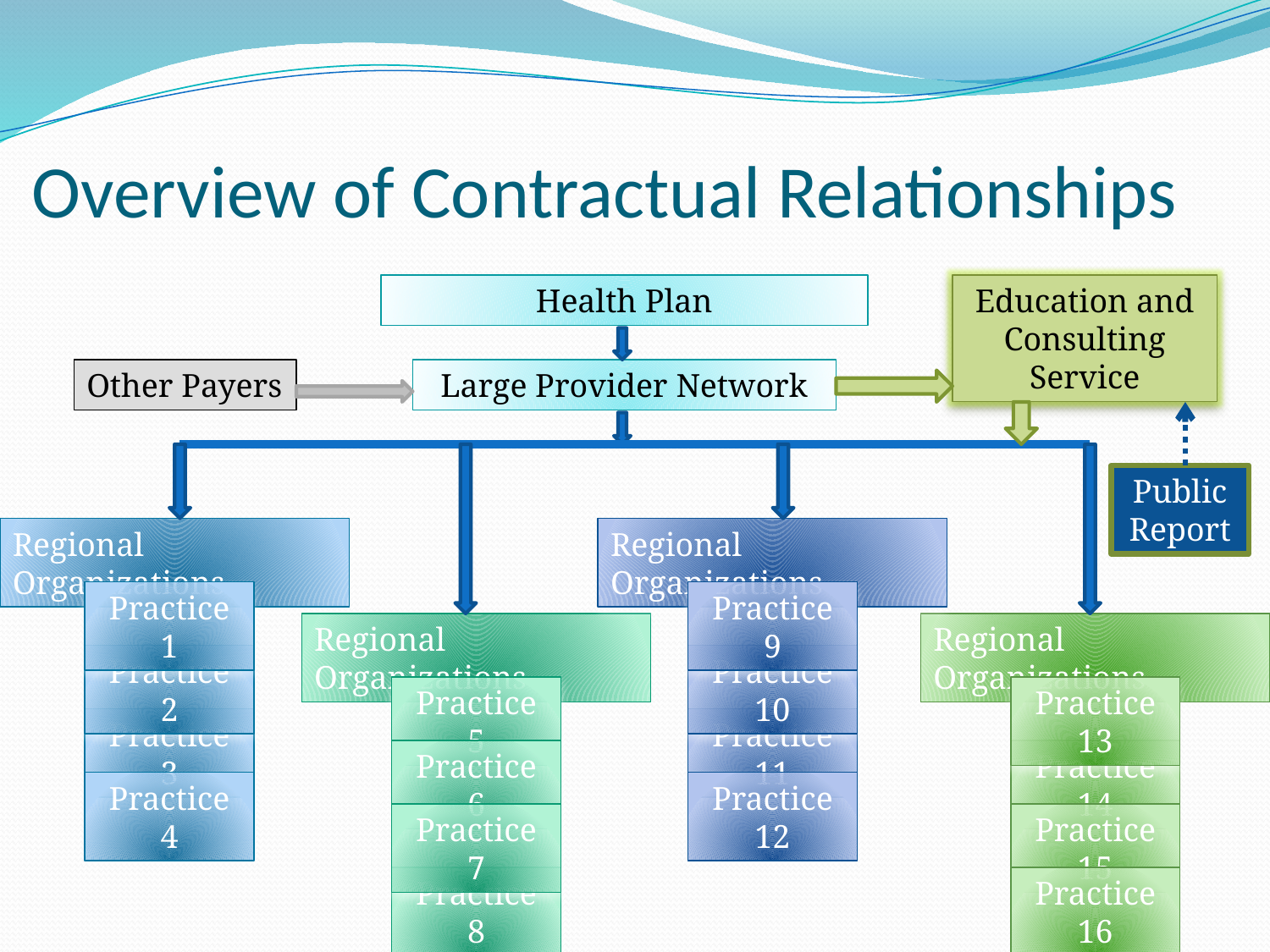

# Overview of Contractual Relationships
Health Plan
Education and Consulting Service

Other Payers
Large Provider Network

Public Report
Regional Organizations
Regional Organizations
Practice 1
Practice 9
Regional Organizations
Regional Organizations
Practice 2
Practice 10
Practice 5
Practice 13
Practice 3
Practice 11
Practice 6
Practice 14
Practice 4
Practice 12
Practice 7
Practice 15
Practice 8
Practice 16